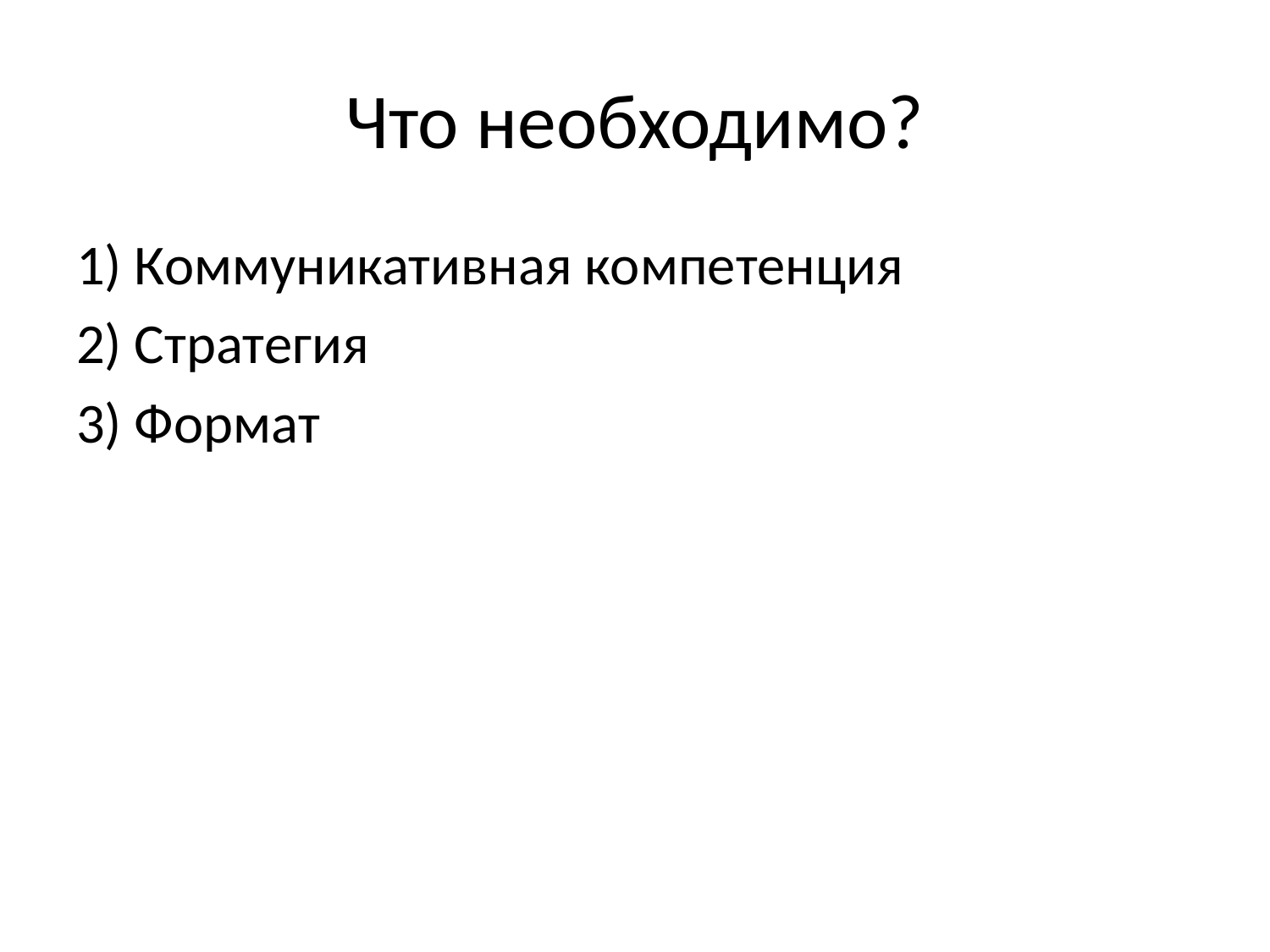

# Что необходимо?
1) Коммуникативная компетенция
2) Стратегия
3) Формат